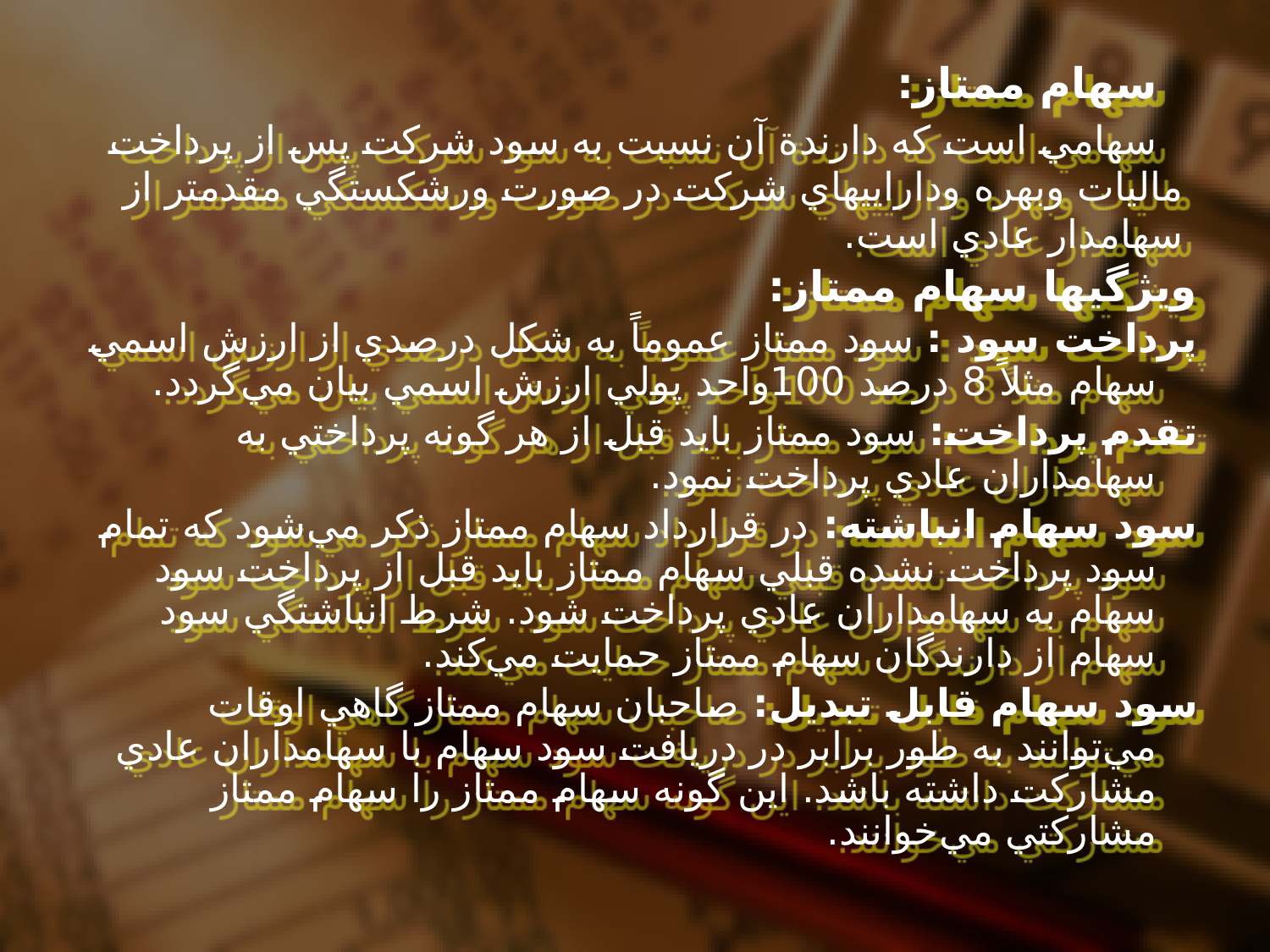

سهام ممتاز:
سهامي است كه دارندة آن نسبت به سود شركت پس از پرداخت ماليات وبهره‌ وداراييهاي شركت در صورت ورشكستگي مقدمتر از سهامدار عادي است.
ويژگيها سهام ممتاز:
پرداخت سود : سود ممتاز عموماً به شكل درصدي از ارزش اسمي سهام مثلاً 8 درصد 100واحد پولي ارزش اسمي بيان مي‌گردد.
تقدم پرداخت: سود ممتاز بايد قبل از هر گونه پرداختي به سهامداران عادي پرداخت نمود.
سود سهام انباشته: در قرارداد سهام ممتاز ذكر مي‌شود كه تمام سود پرداخت نشده قبلي سهام ممتاز بايد قبل از پرداخت سود سهام به سهامداران عادي پرداخت شود. شرط انباشتگي سود سهام از دارندگان سهام ممتاز حمايت مي‌كند.
سود سهام قابل تبديل: صاحبان سهام ممتاز گاهي اوقات مي‌توانند به طور برابر در دريافت سود سهام با سهامداران عادي مشاركت داشته باشد. اين گونه سهام ممتاز را سهام ممتاز مشاركتي مي‌خوانند.